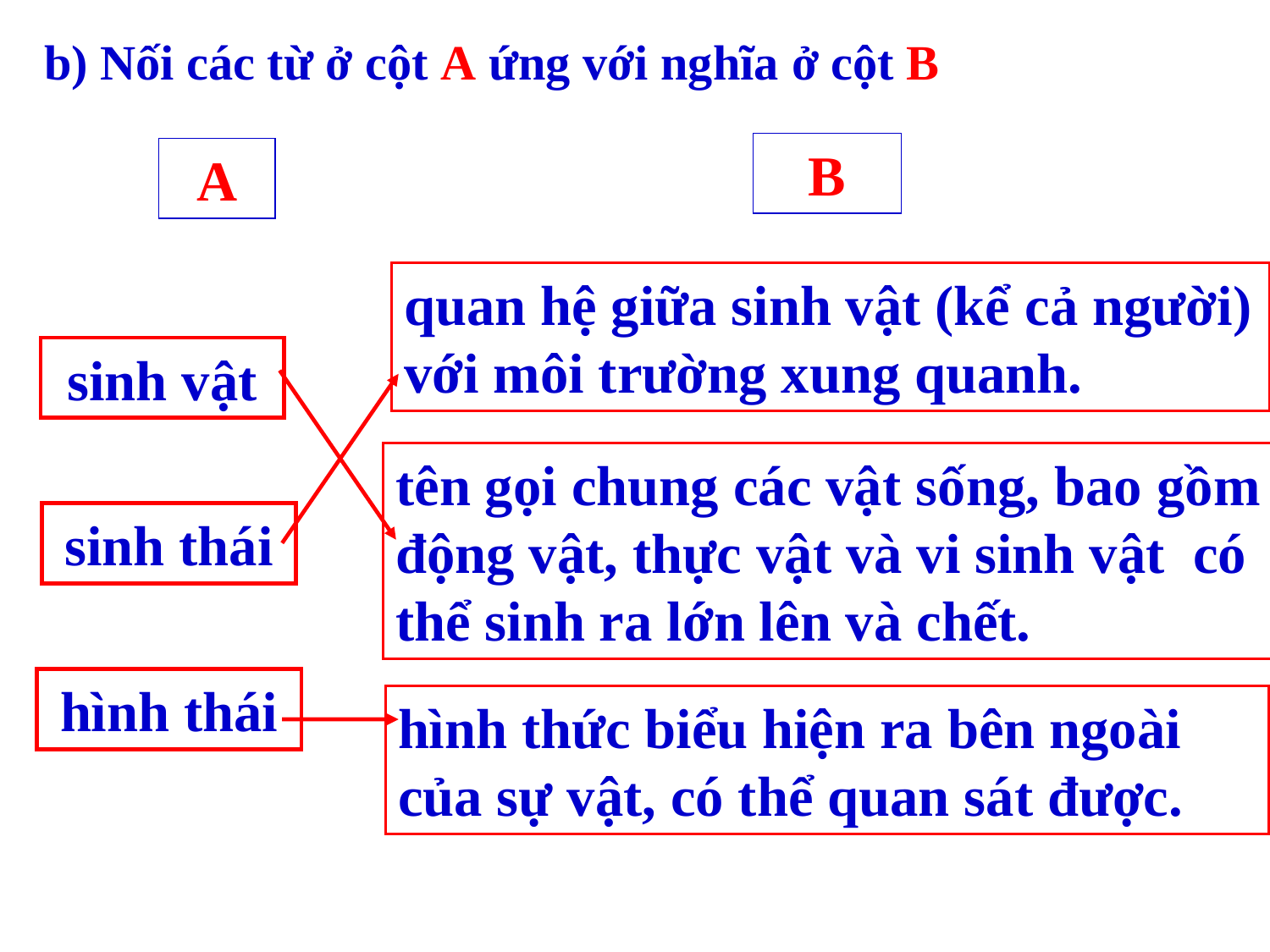

b) Nối các từ ở cột A ứng với nghĩa ở cột B
B
A
quan hệ giữa sinh vật (kể cả người) với môi trường xung quanh.
sinh vật

tên gọi chung các vật sống, bao gồm động vật, thực vật và vi sinh vật  có thể sinh ra lớn lên và chết.
sinh thái
hình thái
hình thức biểu hiện ra bên ngoài của sự vật, có thể quan sát được.